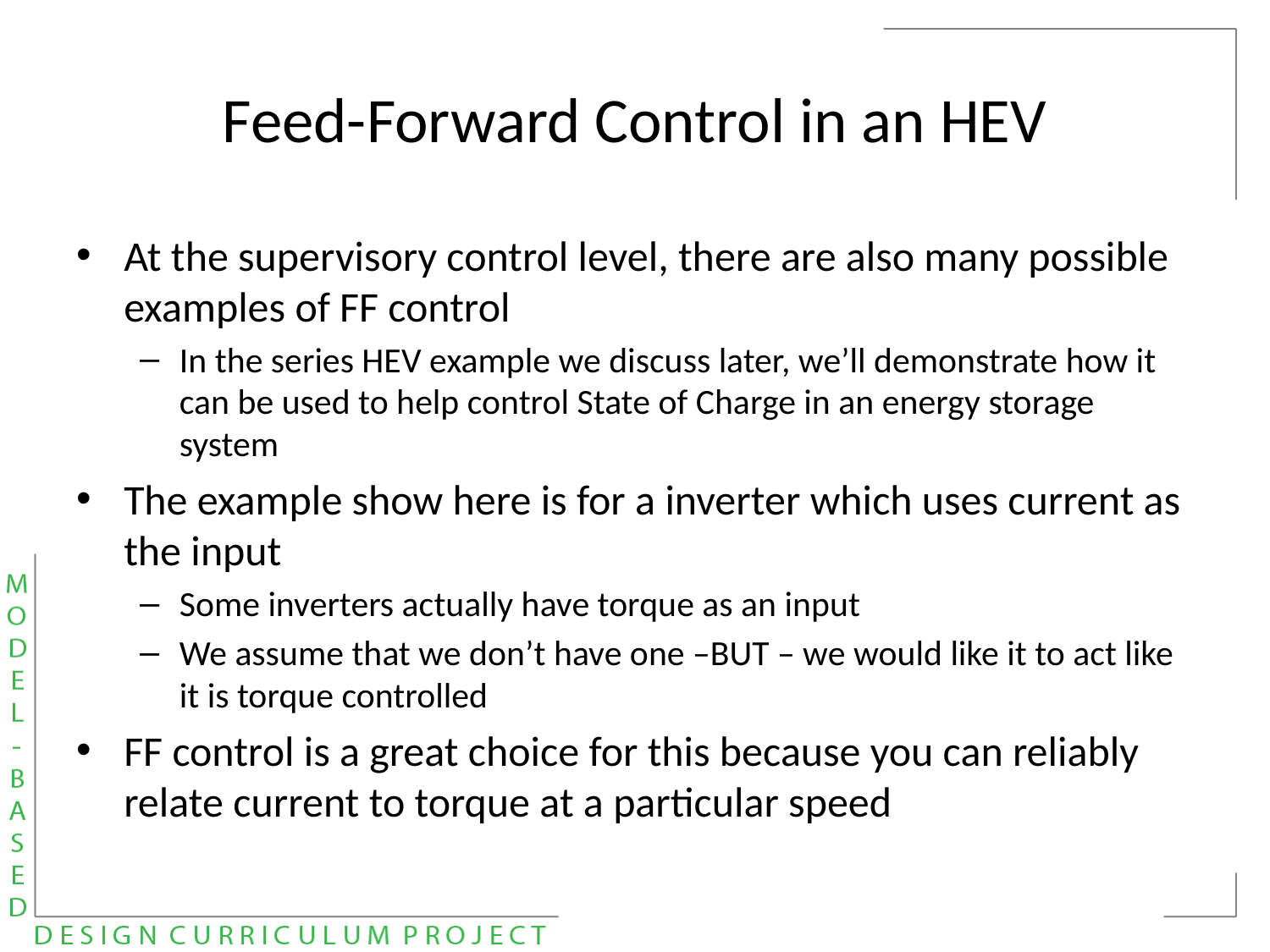

# Feed-Forward Control in an HEV
At the supervisory control level, there are also many possible examples of FF control
In the series HEV example we discuss later, we’ll demonstrate how it can be used to help control State of Charge in an energy storage system
The example show here is for a inverter which uses current as the input
Some inverters actually have torque as an input
We assume that we don’t have one –BUT – we would like it to act like it is torque controlled
FF control is a great choice for this because you can reliably relate current to torque at a particular speed